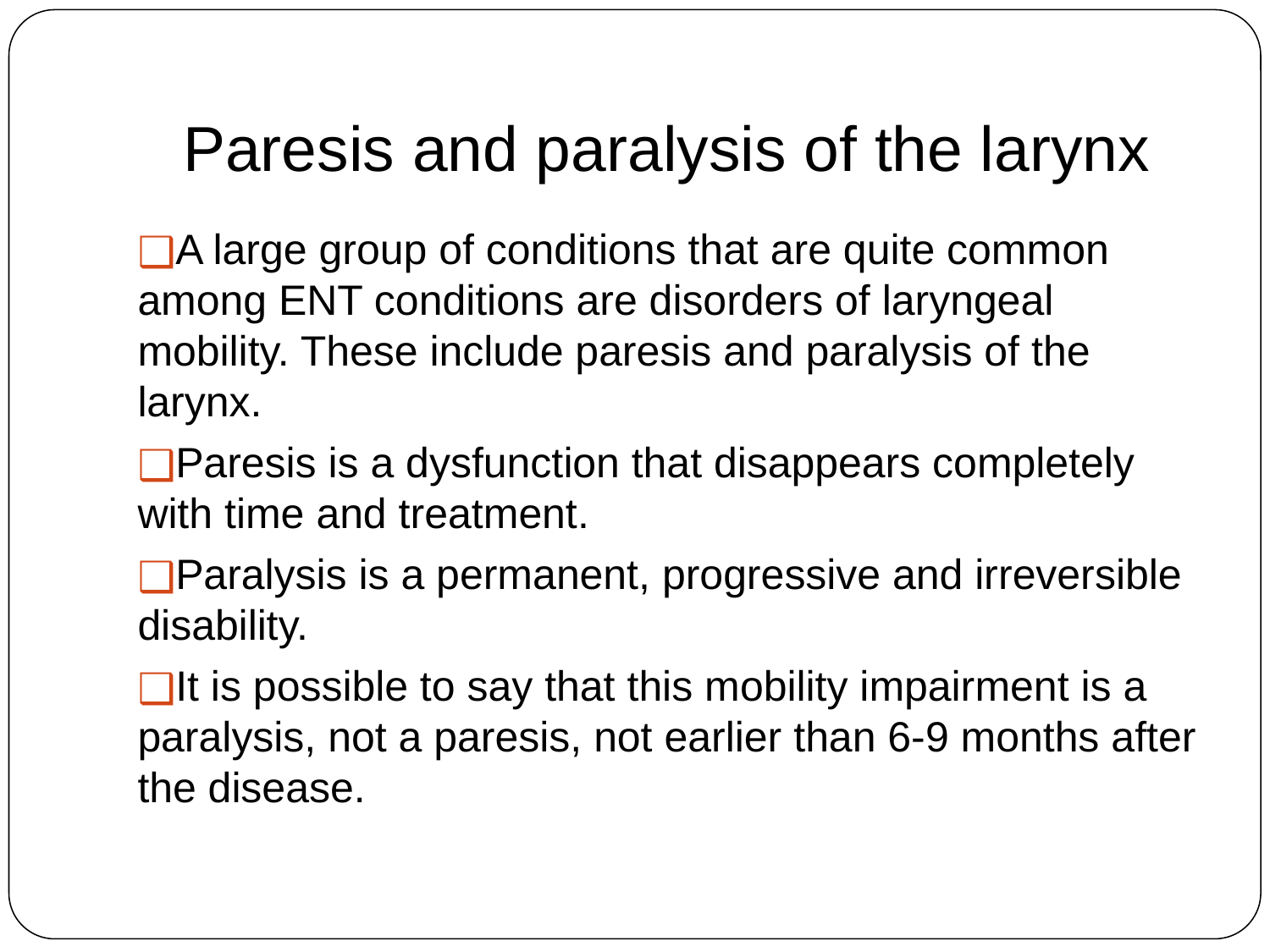

# Paresis and paralysis of the larynx
A large group of conditions that are quite common among ENT conditions are disorders of laryngeal mobility. These include paresis and paralysis of the larynx.
Paresis is a dysfunction that disappears completely with time and treatment.
Paralysis is a permanent, progressive and irreversible disability.
It is possible to say that this mobility impairment is a paralysis, not a paresis, not earlier than 6-9 months after the disease.